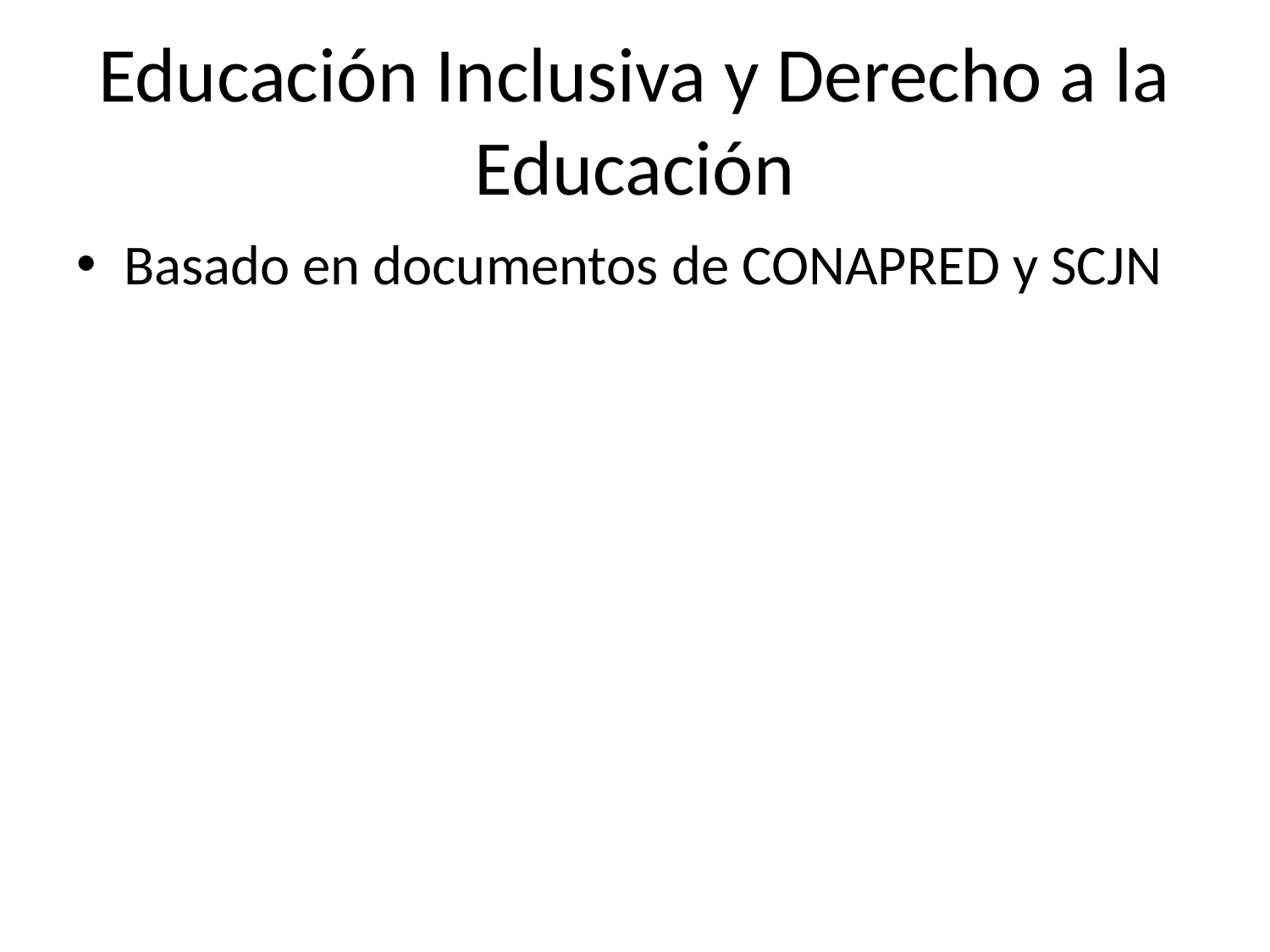

# Educación Inclusiva y Derecho a la Educación
Basado en documentos de CONAPRED y SCJN